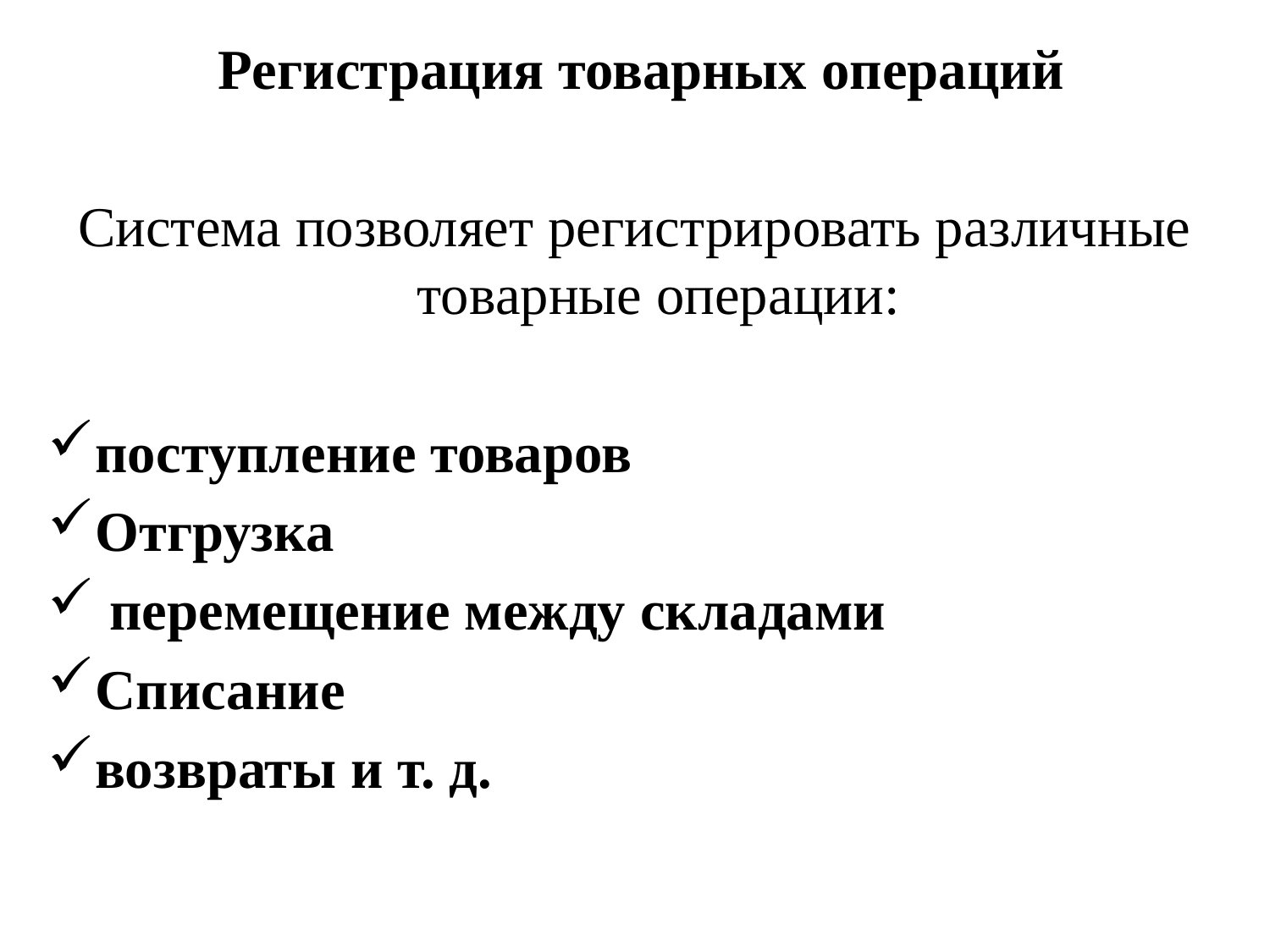

Регистрация товарных операций

Система позволяет регистрировать различные товарные операции:

поступление товаров
Отгрузка
 перемещение между складами
Списание
возвраты и т. д.